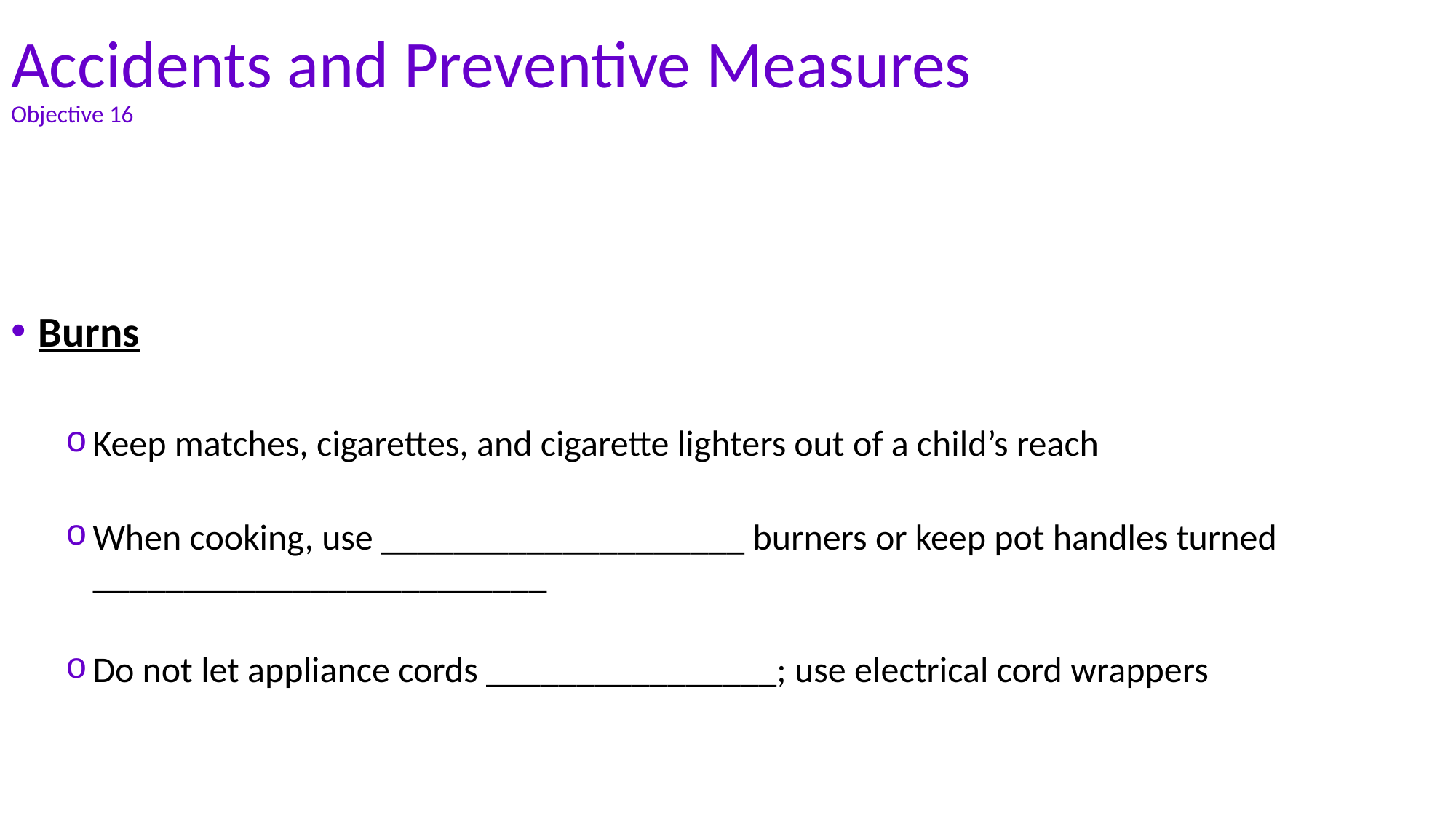

# Accidents and Preventive Measures Objective 16

Burns

Keep matches, cigarettes, and cigarette lighters out of a child’s reach

When cooking, use ____________________ burners or keep pot handles turned _________________________

Do not let appliance cords ________________; use electrical cord wrappers